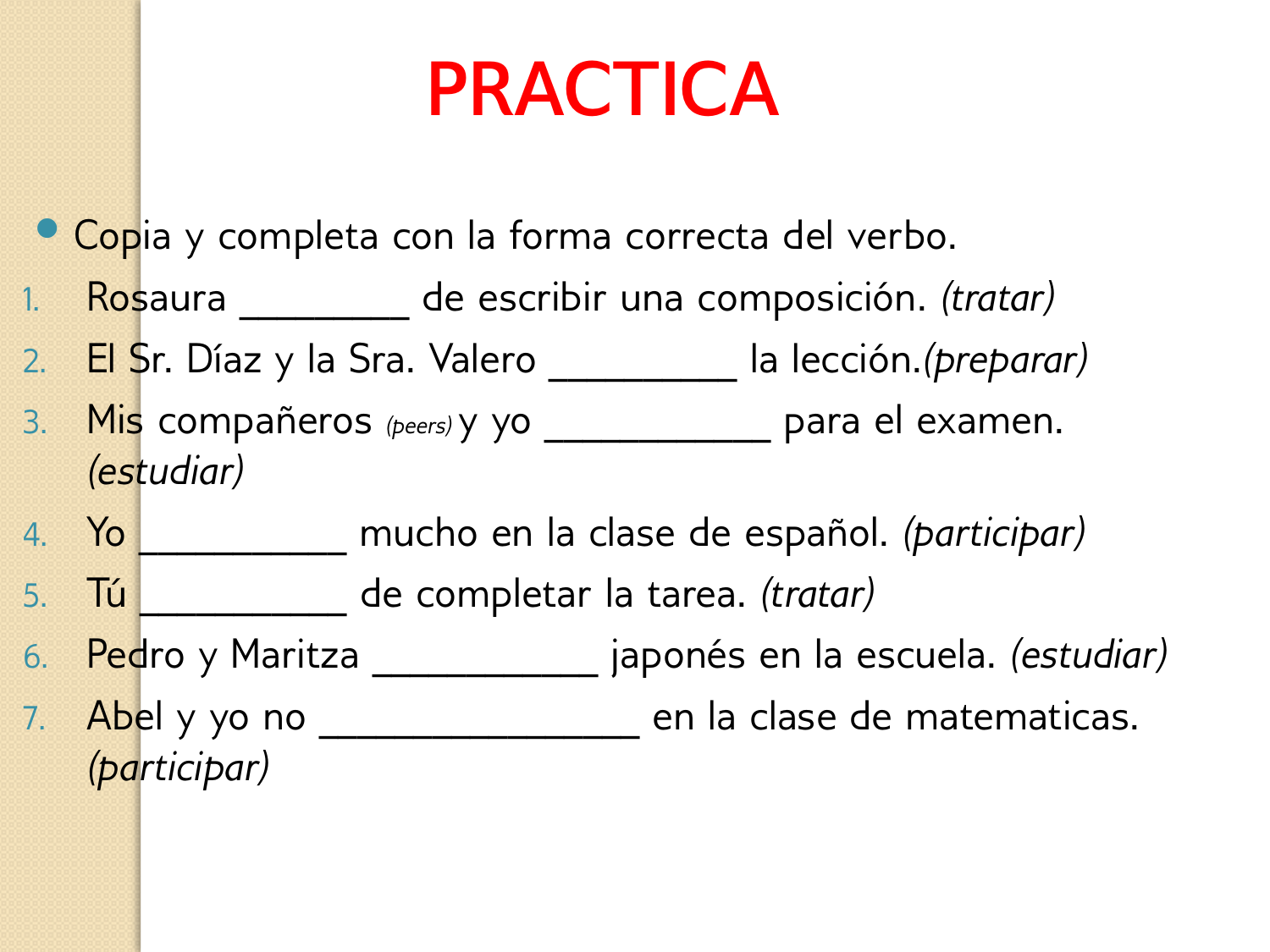

PRACTICA
Copia y completa con la forma correcta del verbo.
Rosaura _________ de escribir una composición. (tratar)
El Sr. Díaz y la Sra. Valero __________ la lección.(preparar)
Mis compañeros (peers) y yo ____________ para el examen. (estudiar)
Yo ___________ mucho en la clase de español. (participar)
Tú ___________ de completar la tarea. (tratar)
Pedro y Maritza ____________ japonés en la escuela. (estudiar)
Abel y yo no _________________ en la clase de matematicas. (participar)